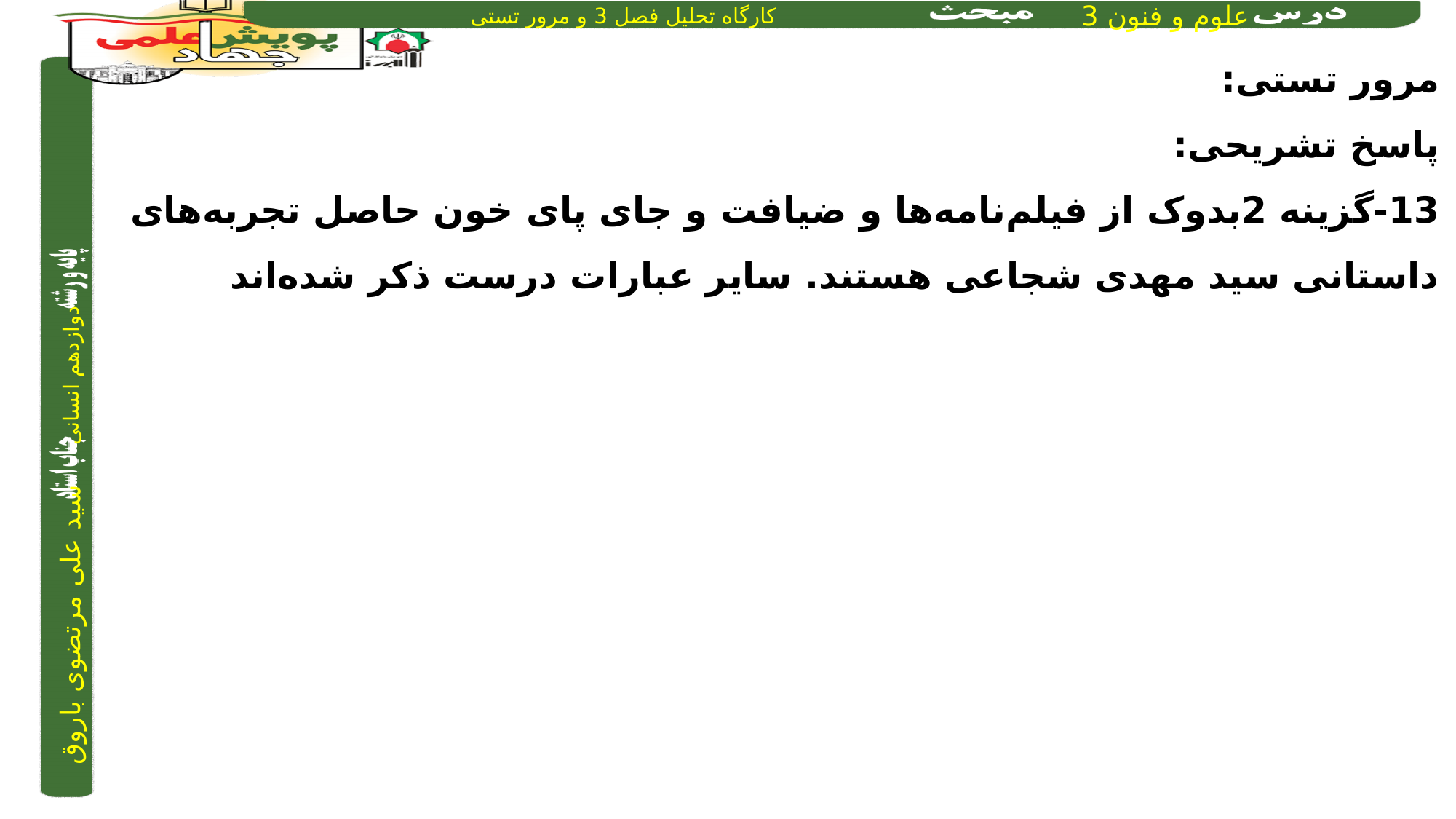

مرور تستی:
پاسخ تشریحی:
13-گزینه 2بدوک از فیلم‌نامه‌ها و ضیافت و جای پای خون حاصل تجربه‌های داستانی سید مهدی شجاعی هستند. سایر عبارات درست ذکر شده‌اند